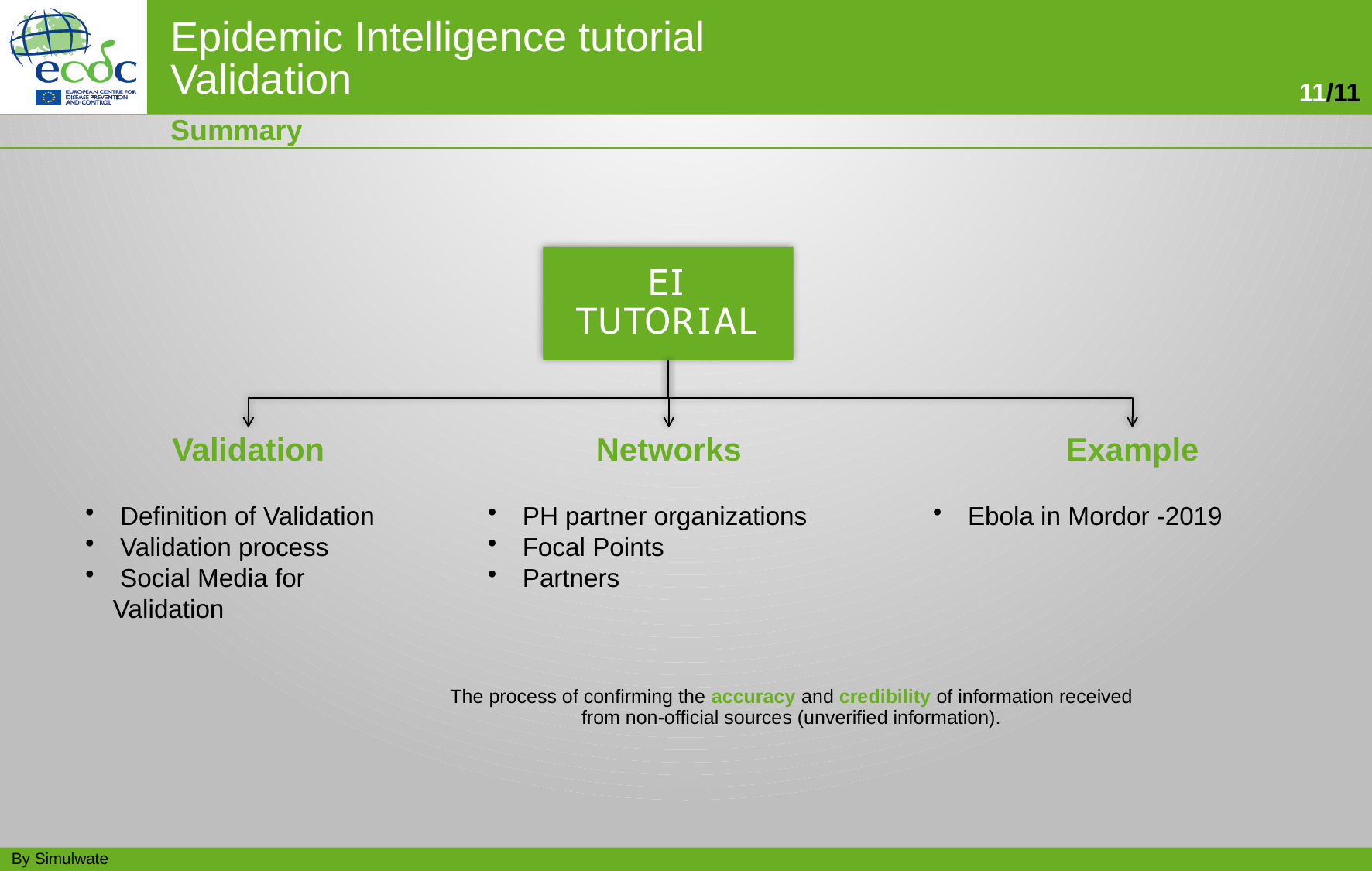

Summary
EI TUTORIAL
Validation
Networks
Example
 Definition of Validation
 Validation process
 Social Media for Validation
 PH partner organizations
 Focal Points
 Partners

 Ebola in Mordor -2019

The process of confirming the accuracy and credibility of information received from non-official sources (unverified information).